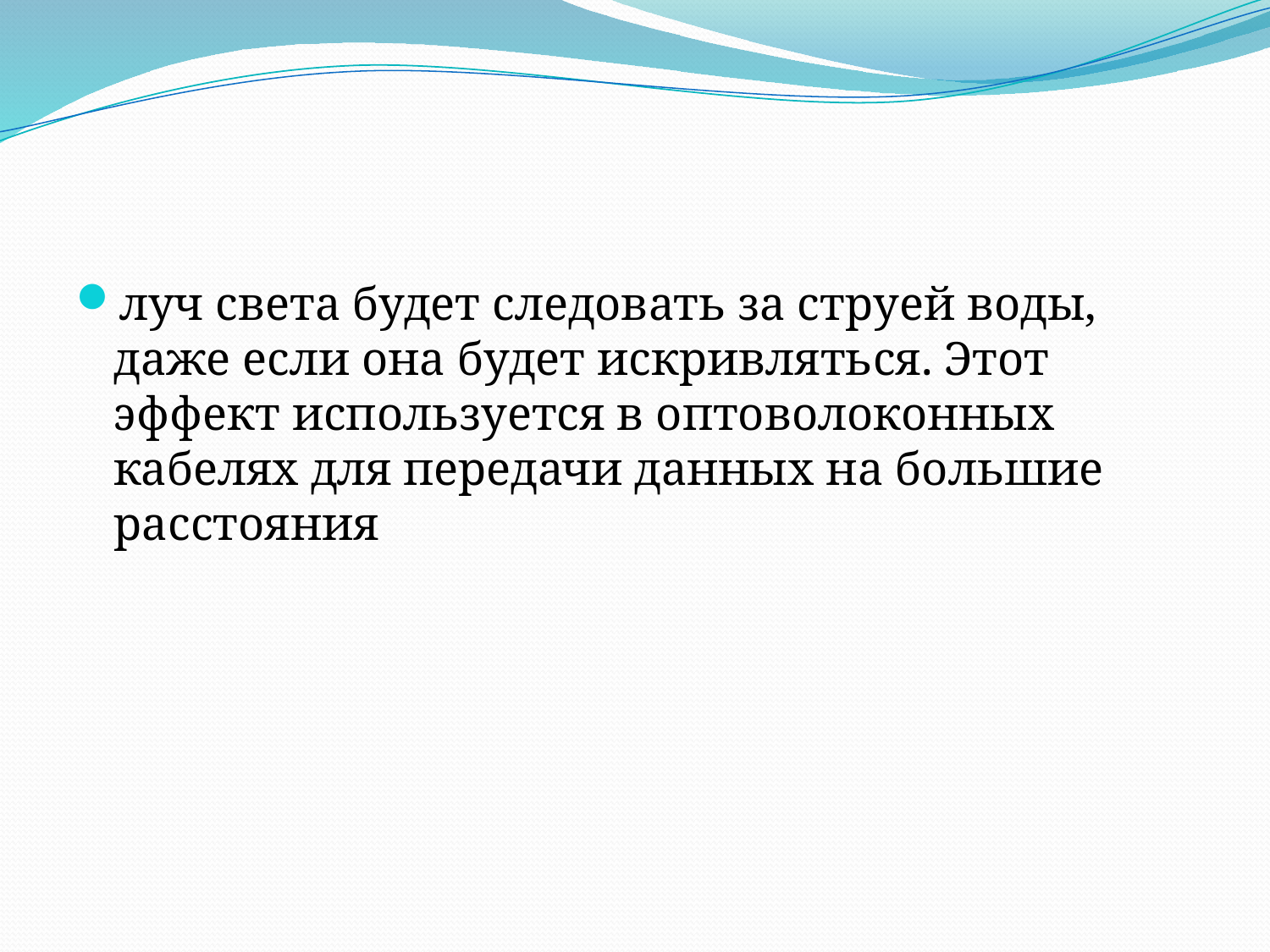

#
луч света будет следовать за струей воды, даже если она будет искривляться. Этот эффект используется в оптоволоконных кабелях для передачи данных на большие расстояния